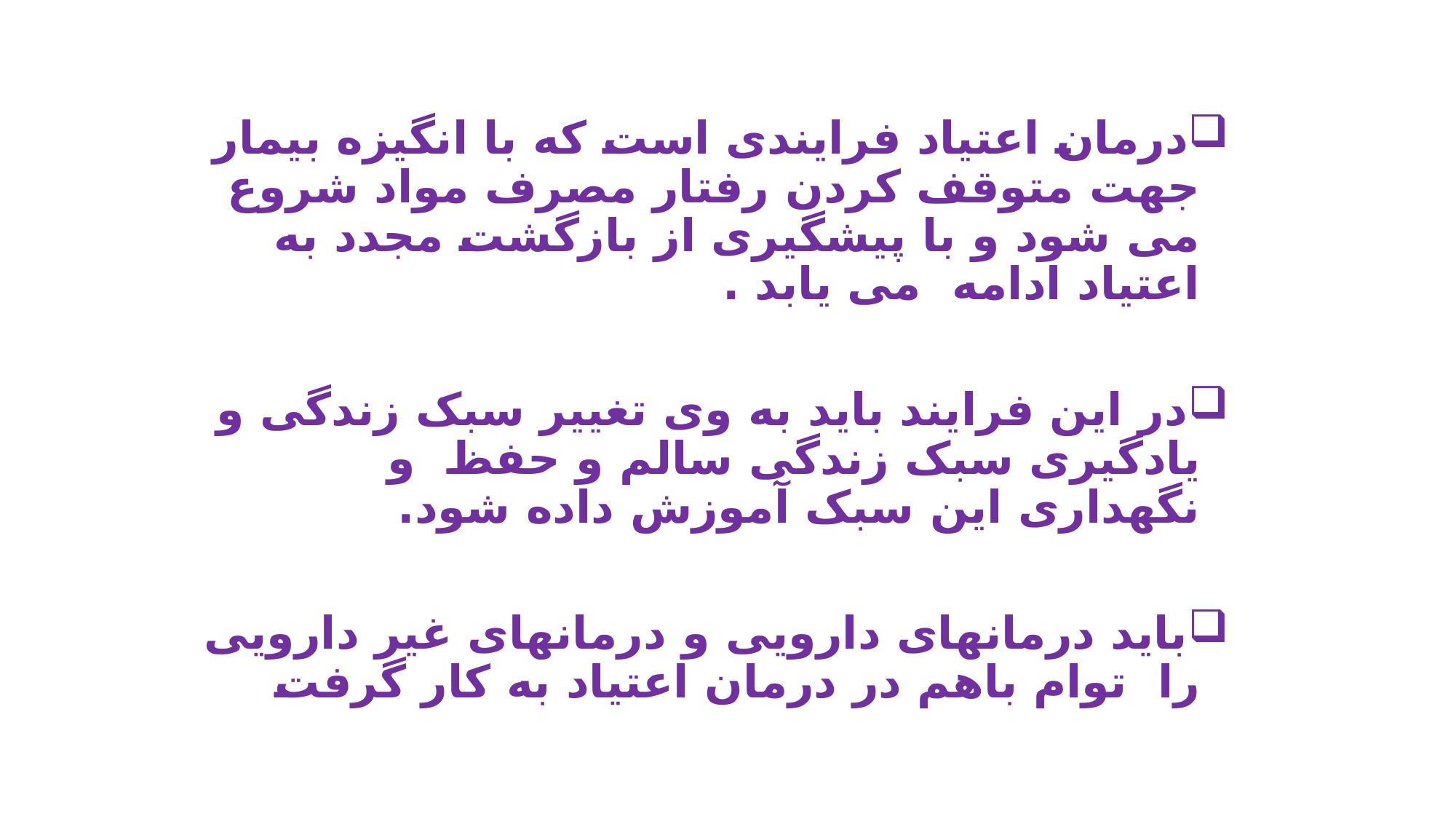

درمان اعتیاد فرایندی است که با انگیزه بیمار جهت متوقف کردن رفتار مصرف مواد شروع می شود و با پیشگیری از بازگشت مجدد به اعتیاد ادامه  می یابد .

در این فرایند باید به وی تغییر سبک زندگی و یادگیری سبک زندگی سالم و حفظ  و نگهداری این سبک آموزش داده شود.

باید درمانهای دارویی و درمانهای غیر دارویی را  توام باهم در درمان اعتیاد به کار گرفت